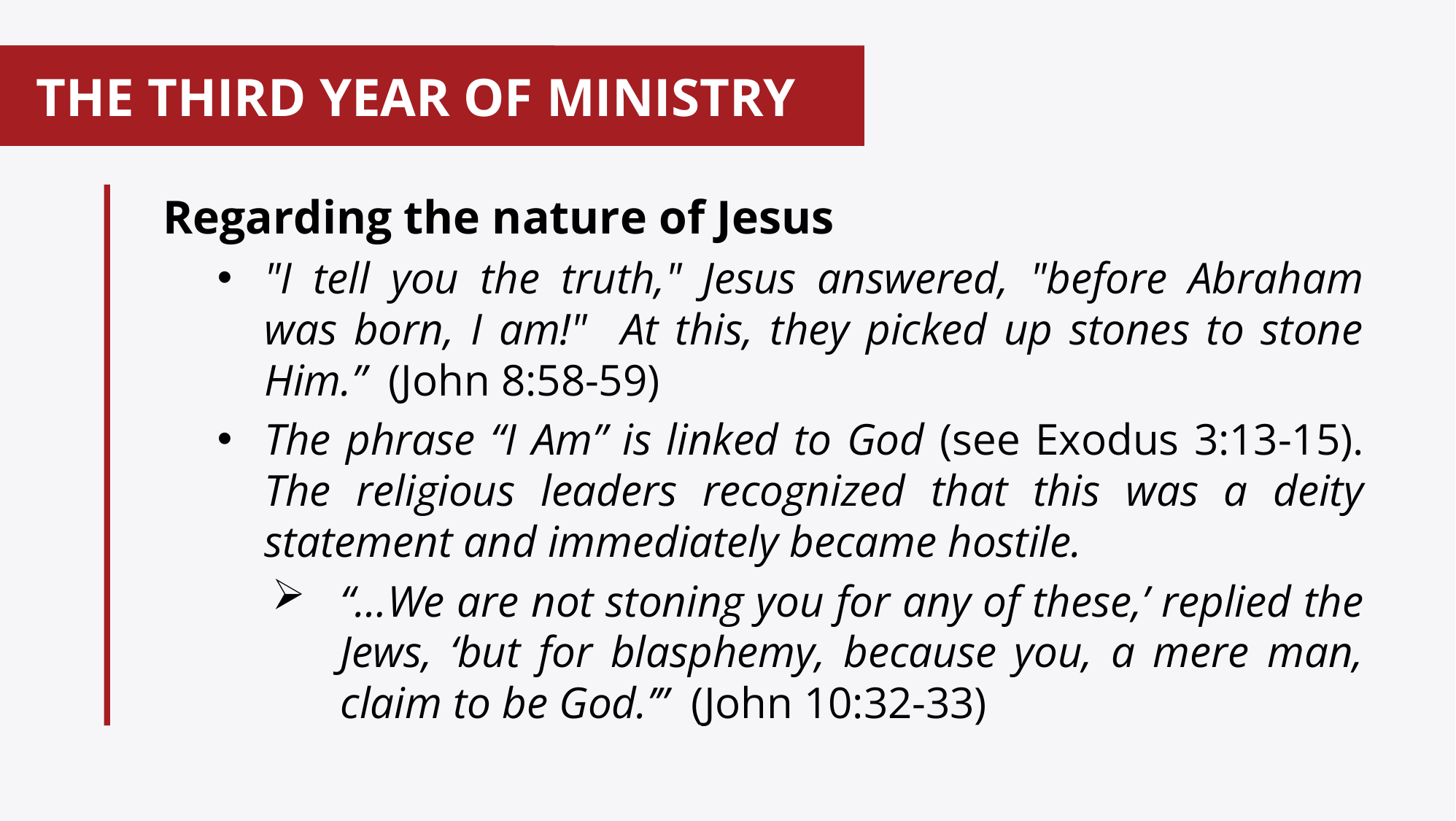

THE THIRD YEAR OF MINISTRY
#
 Regarding the nature of Jesus
"I tell you the truth," Jesus answered, "before Abraham was born, I am!"  At this, they picked up stones to stone Him.”  (John 8:58-59)
The phrase “I Am” is linked to God (see Exodus 3:13-15). The religious leaders recognized that this was a deity statement and immediately became hostile.
“…We are not stoning you for any of these,’ replied the Jews, ‘but for blasphemy, because you, a mere man, claim to be God.’”  (John 10:32-33)